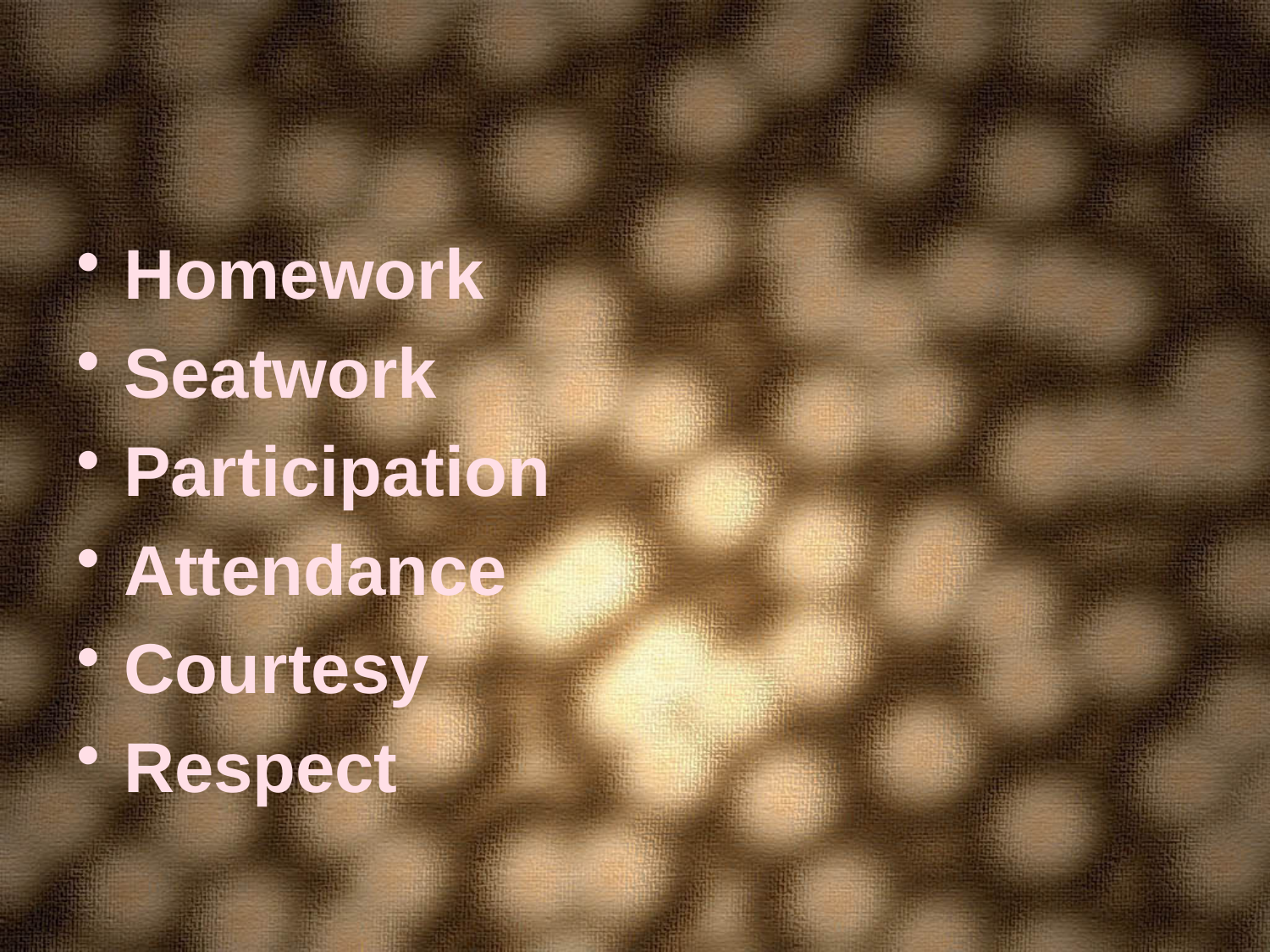

#
Homework
Seatwork
Participation
Attendance
Courtesy
Respect